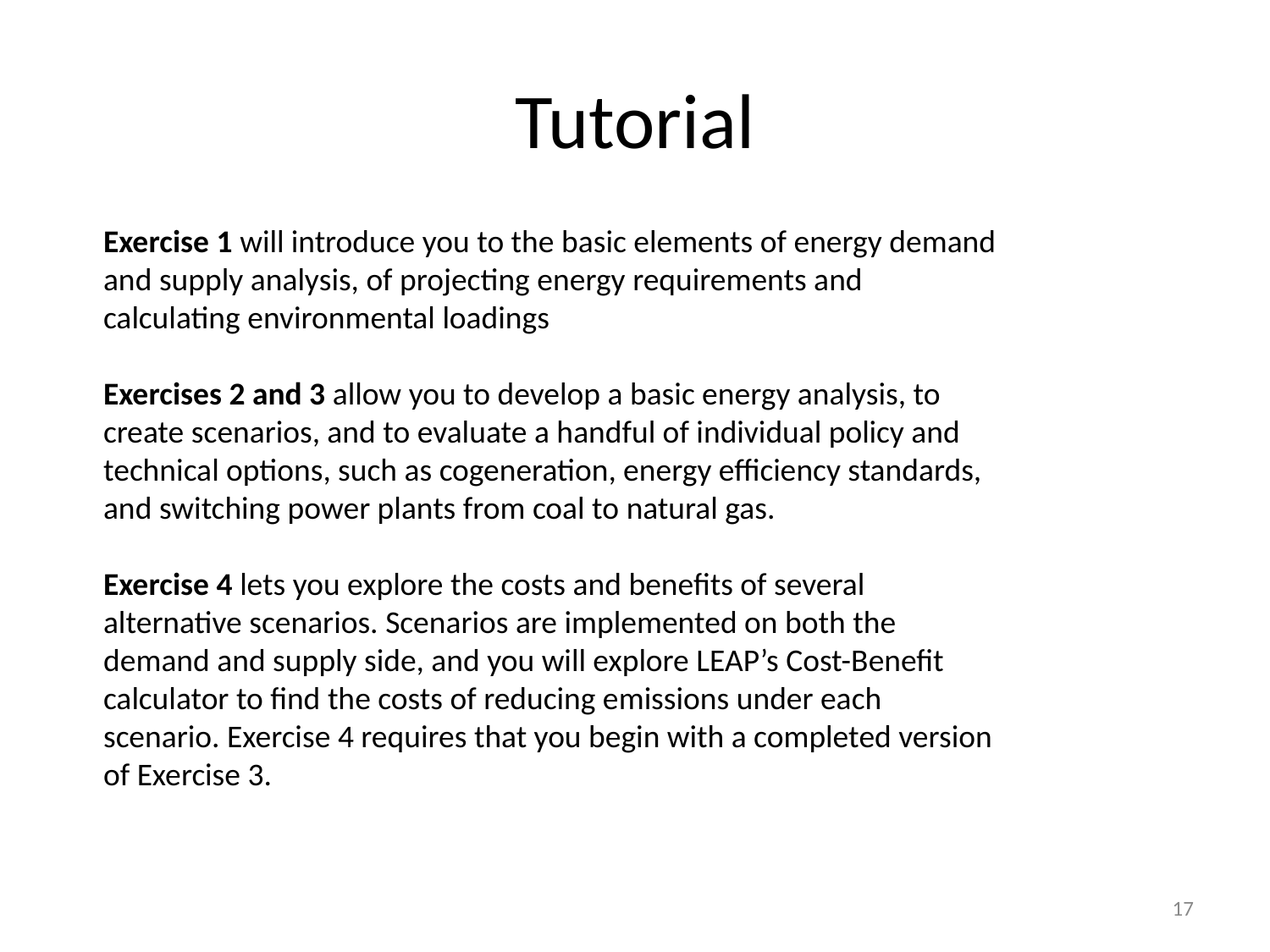

# Tutorial
Exercise 1 will introduce you to the basic elements of energy demand and supply analysis, of projecting energy requirements and calculating environmental loadings

Exercises 2 and 3 allow you to develop a basic energy analysis, to create scenarios, and to evaluate a handful of individual policy and technical options, such as cogeneration, energy efficiency standards, and switching power plants from coal to natural gas.

Exercise 4 lets you explore the costs and benefits of several alternative scenarios. Scenarios are implemented on both the demand and supply side, and you will explore LEAP’s Cost-Benefit calculator to find the costs of reducing emissions under each scenario. Exercise 4 requires that you begin with a completed version of Exercise 3.

17